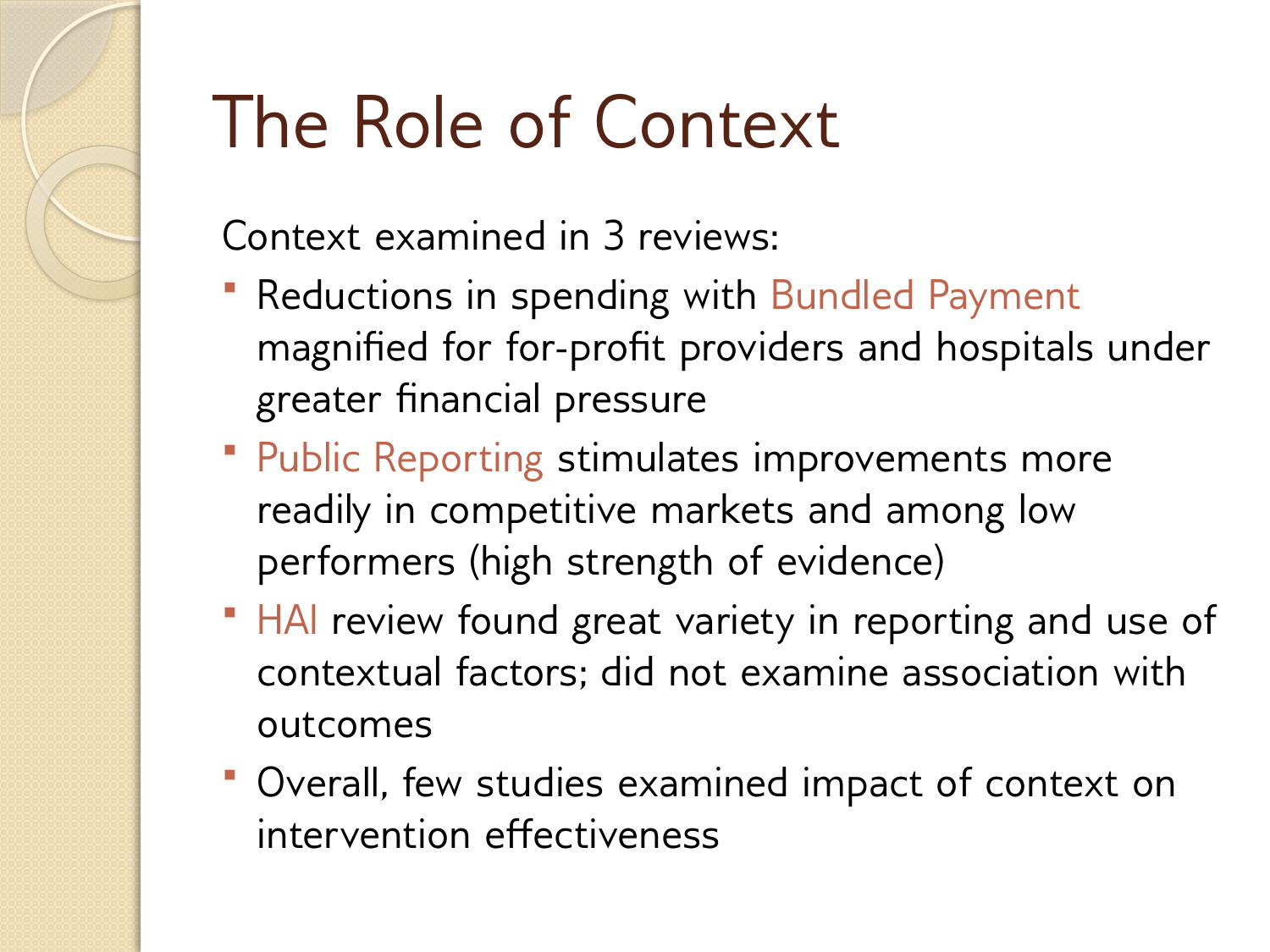

# The Role of Context
Context examined in 3 reviews:
Reductions in spending with Bundled Payment magnified for for-profit providers and hospitals under greater financial pressure
Public Reporting stimulates improvements more readily in competitive markets and among low performers (high strength of evidence)
HAI review found great variety in reporting and use of contextual factors; did not examine association with outcomes
Overall, few studies examined impact of context on intervention effectiveness